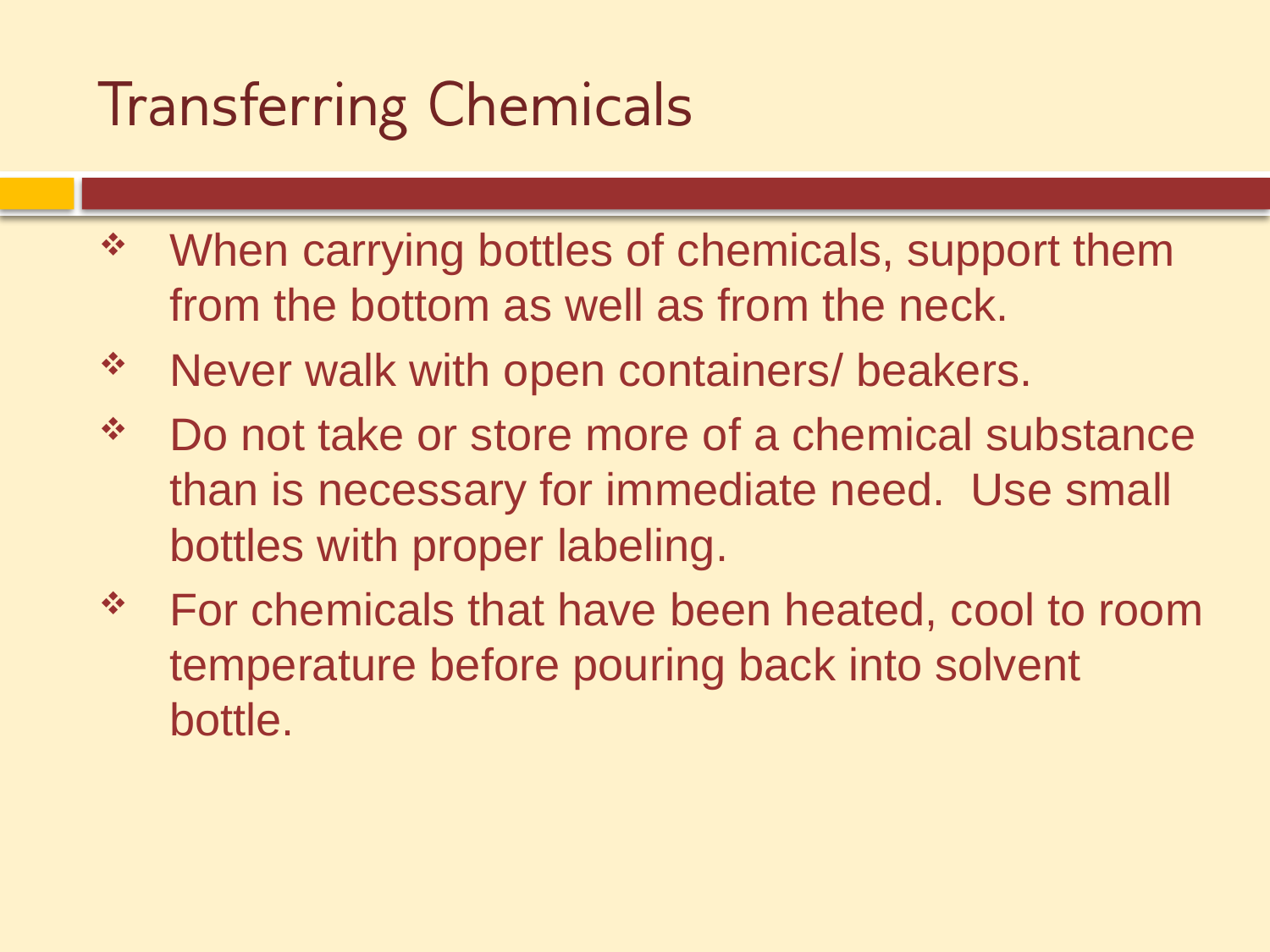

# Transferring Chemicals
When carrying bottles of chemicals, support them from the bottom as well as from the neck.
Never walk with open containers/ beakers.
Do not take or store more of a chemical substance than is necessary for immediate need.  Use small bottles with proper labeling.
For chemicals that have been heated, cool to room temperature before pouring back into solvent bottle.